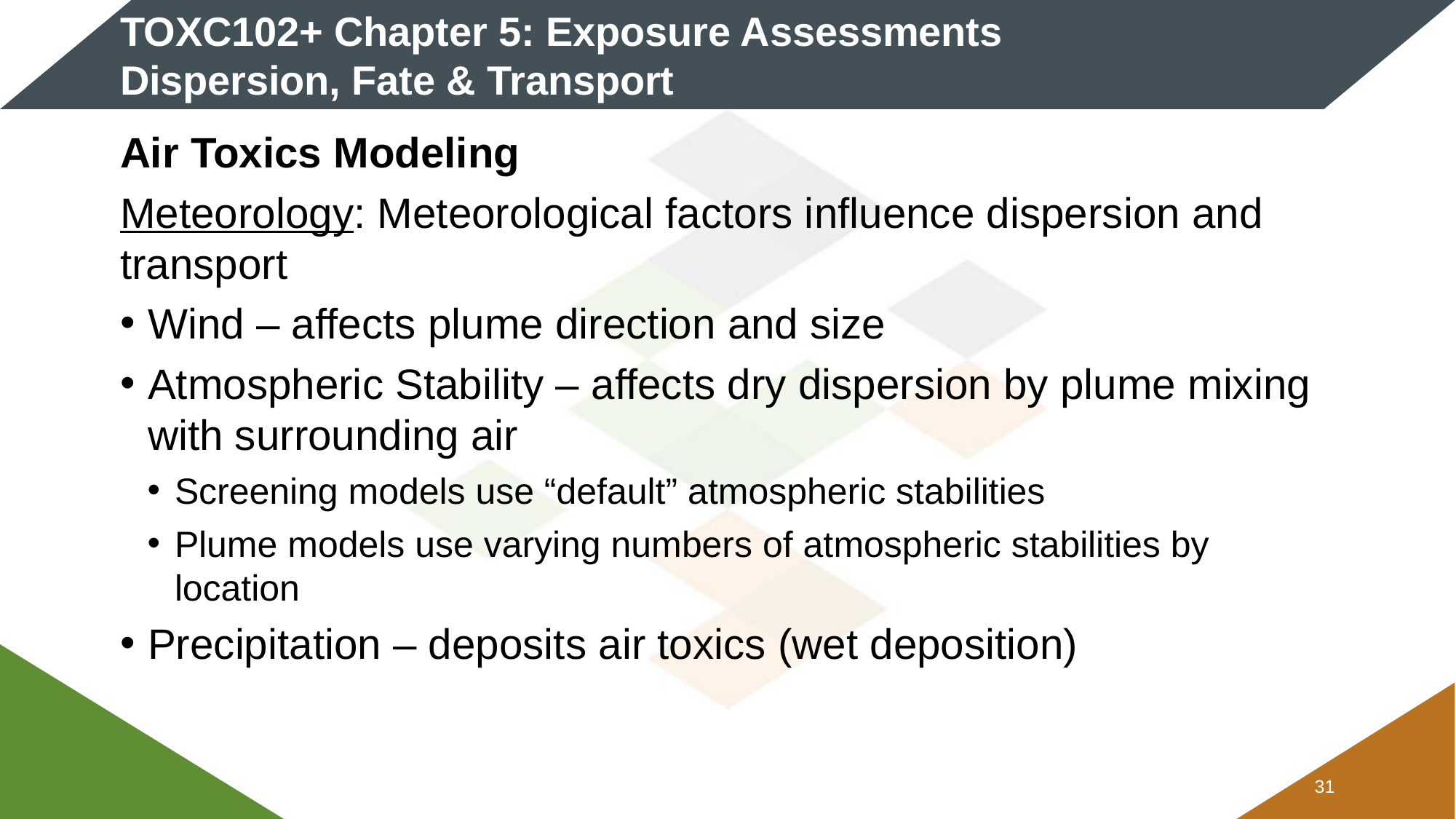

# TOXC102+ Chapter 5: Exposure Assessments Dispersion, Fate & Transport
Air Toxics Modeling
Meteorology: Meteorological factors influence dispersion and transport
Wind – affects plume direction and size
Atmospheric Stability – affects dry dispersion by plume mixing with surrounding air
Screening models use “default” atmospheric stabilities
Plume models use varying numbers of atmospheric stabilities by location
Precipitation – deposits air toxics (wet deposition)

31